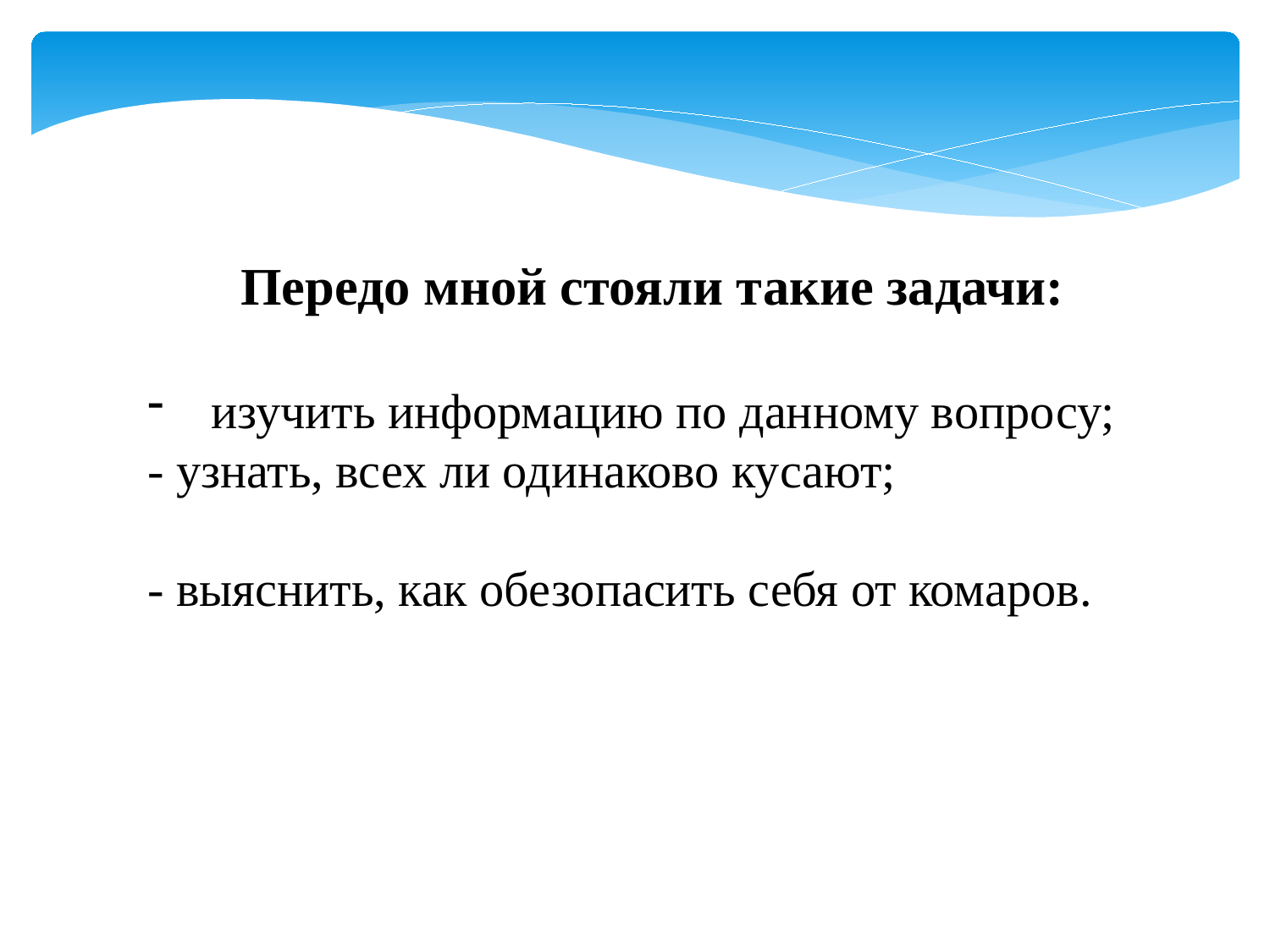

Передо мной стояли такие задачи:

изучить информацию по данному вопросу;
- узнать, всех ли одинаково кусают;

- выяснить, как обезопасить себя от комаров.